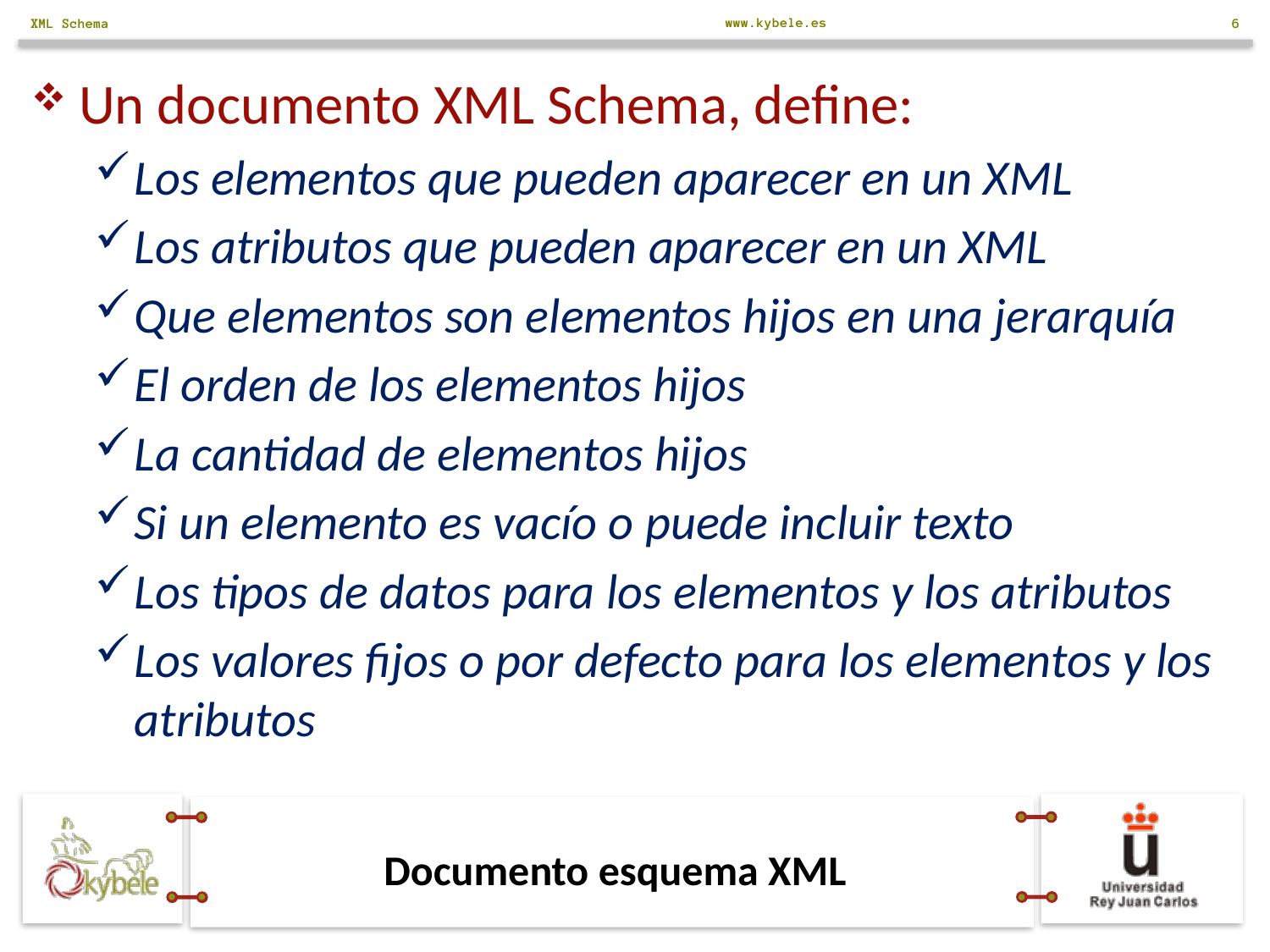

XML Schema
6
Un documento XML Schema, define:
Los elementos que pueden aparecer en un XML
Los atributos que pueden aparecer en un XML
Que elementos son elementos hijos en una jerarquía
El orden de los elementos hijos
La cantidad de elementos hijos
Si un elemento es vacío o puede incluir texto
Los tipos de datos para los elementos y los atributos
Los valores fijos o por defecto para los elementos y los atributos

# Documento esquema XML